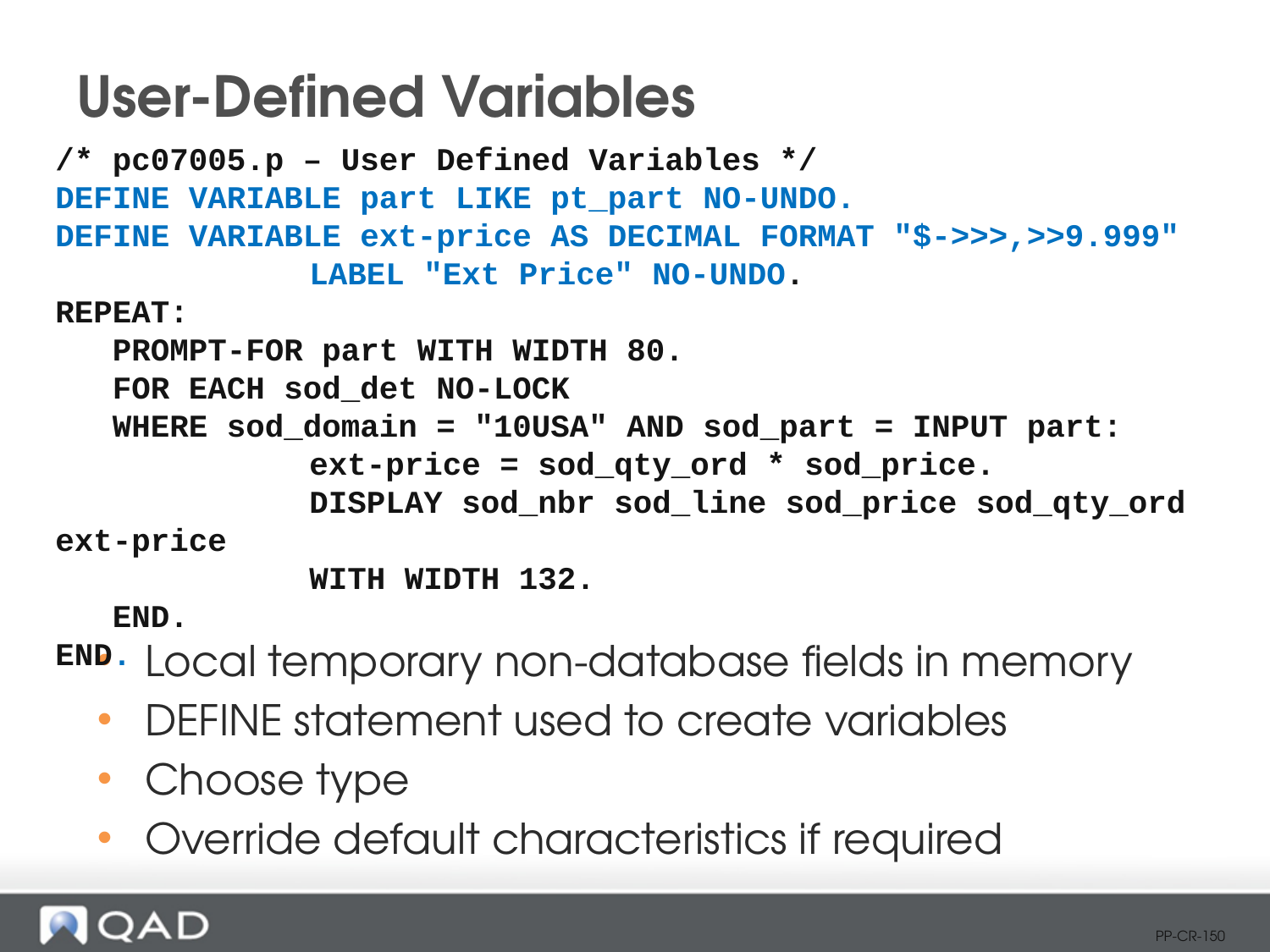

# User-Defined Variables
/* pc07005.p – User Defined Variables */
DEFINE VARIABLE part LIKE pt_part NO-UNDO.
DEFINE VARIABLE ext-price AS DECIMAL FORMAT "$->>>,>>9.999"
		LABEL "Ext Price" NO-UNDO.
REPEAT:
   PROMPT-FOR part WITH WIDTH 80.
   FOR EACH sod_det NO-LOCK
   WHERE sod_domain = "10USA" AND sod_part = INPUT part:
		ext-price = sod_qty_ord * sod_price.
		DISPLAY sod_nbr sod_line sod_price sod_qty_ord ext-price
		WITH WIDTH 132.
   END.
END.

Local temporary non-database fields in memory
DEFINE statement used to create variables
Choose type
Override default characteristics if required
PP-CR-150